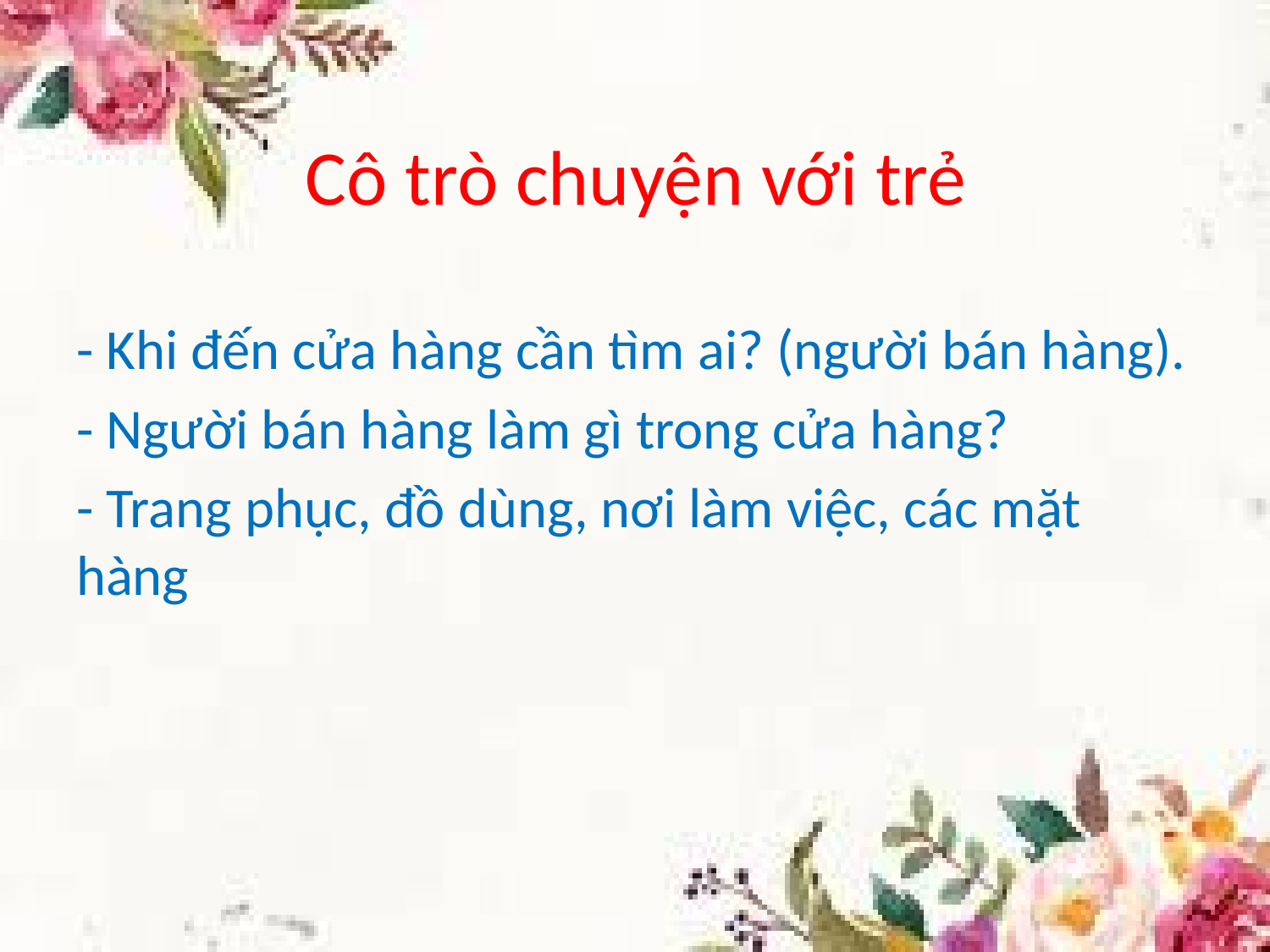

# Cô trò chuyện với trẻ
- Khi đến cửa hàng cần tìm ai? (người bán hàng).
- Người bán hàng làm gì trong cửa hàng?
- Trang phục, đồ dùng, nơi làm việc, các mặt hàng